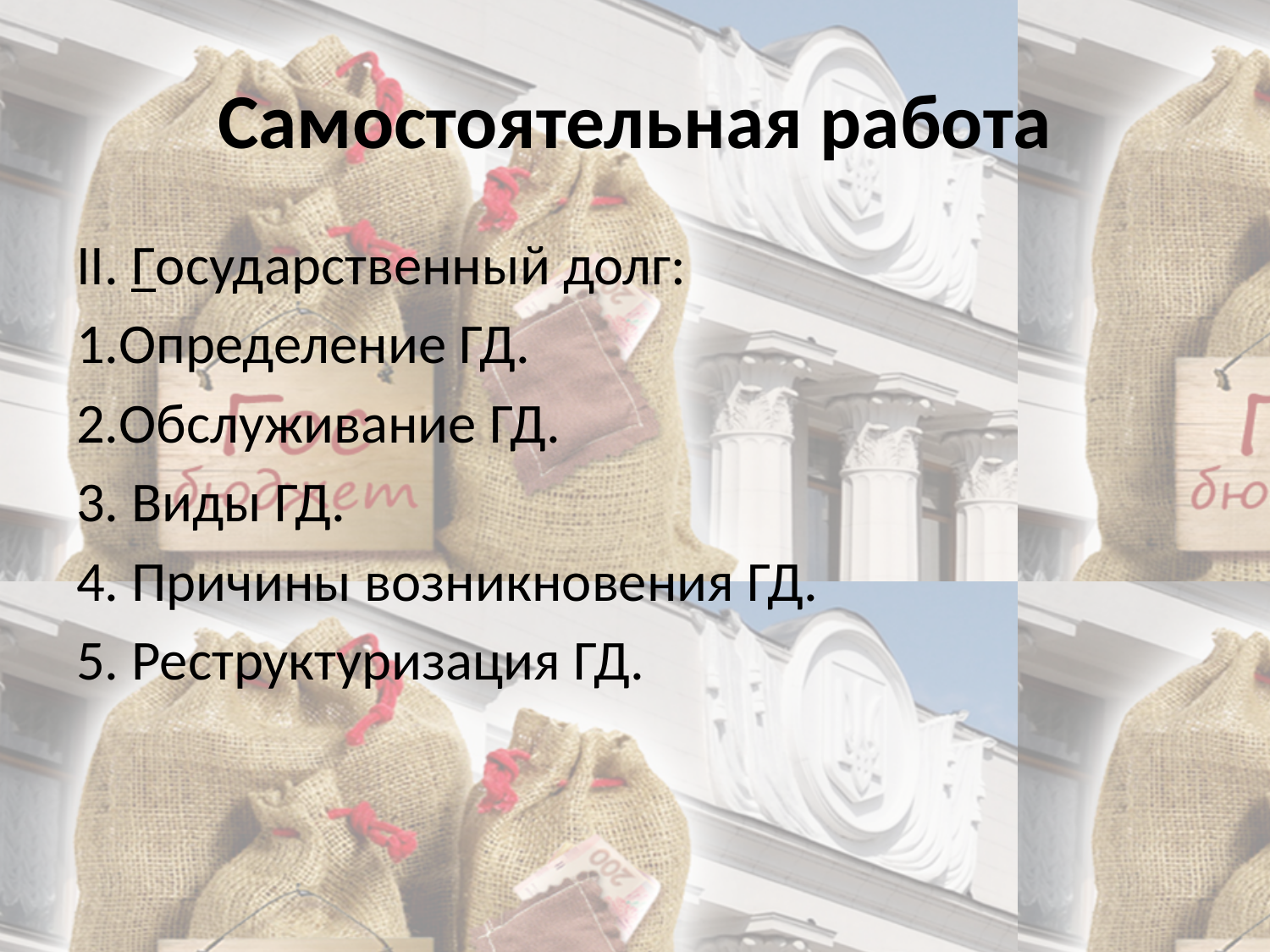

# Самостоятельная работа
II. Государственный долг:
1.Определение ГД.
2.Обслуживание ГД.
3. Виды ГД.
4. Причины возникновения ГД.
5. Реструктуризация ГД.